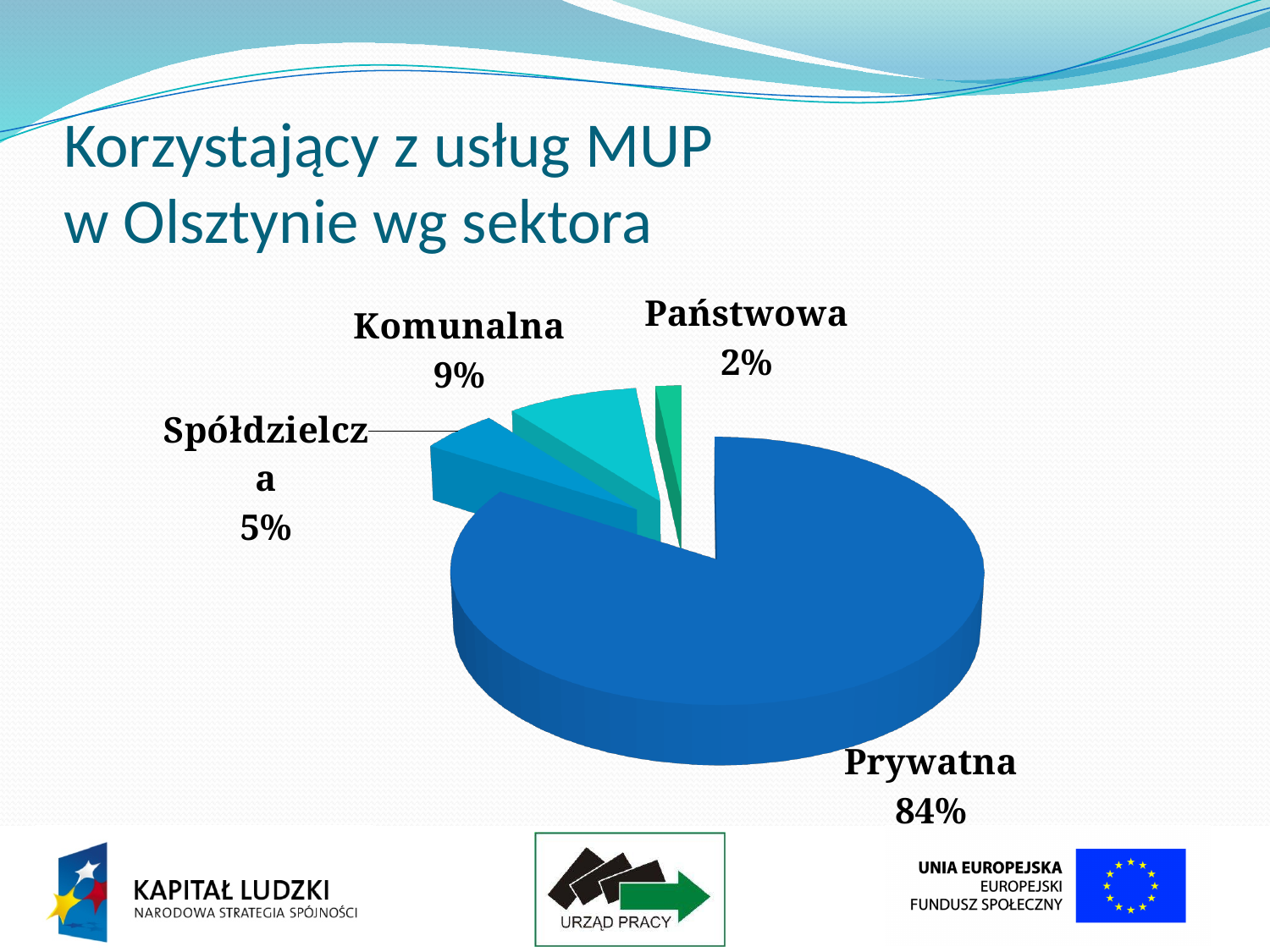

# Korzystający z usług MUP w Olsztynie wg sektora

[unsupported chart]